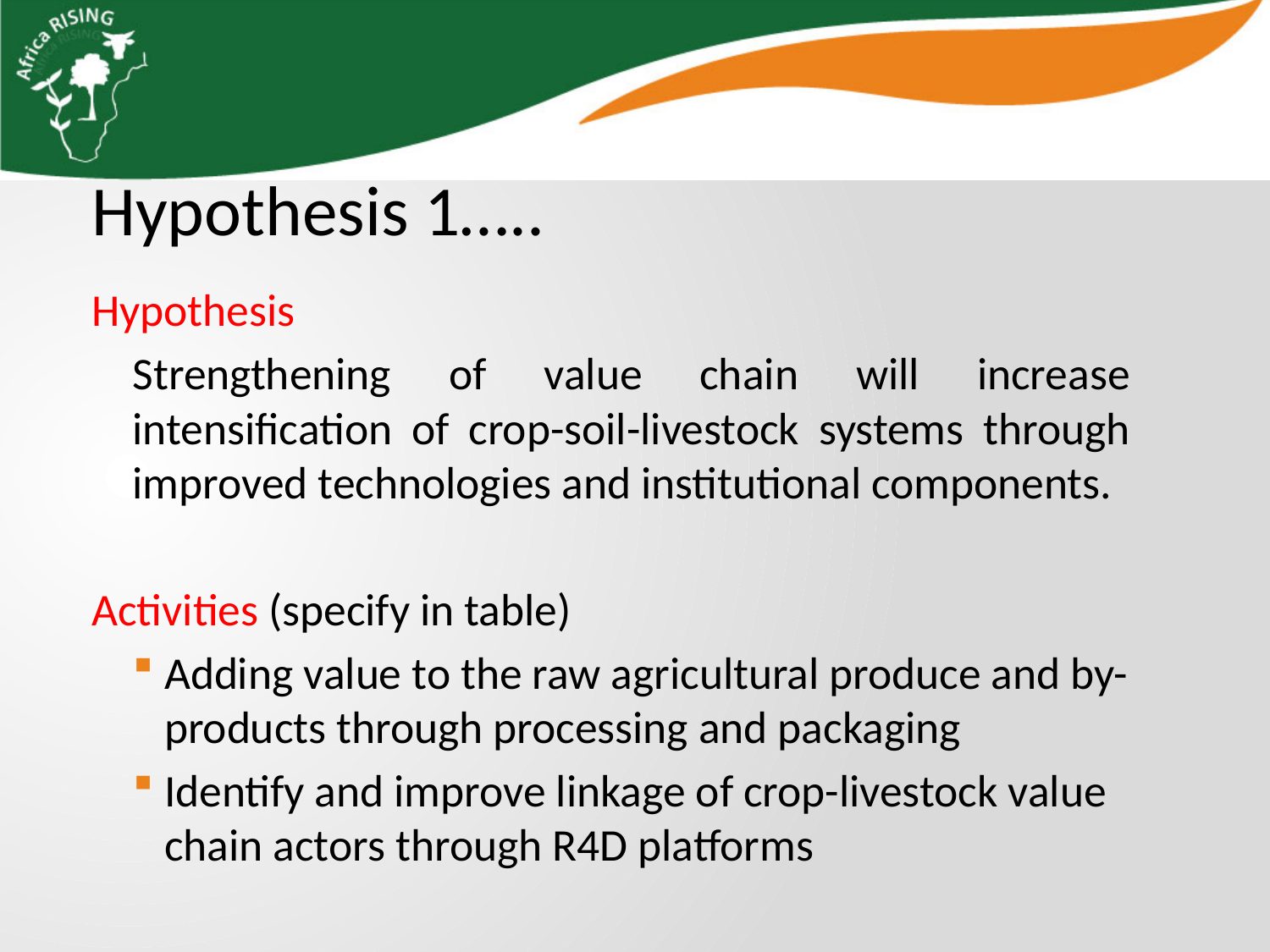

Hypothesis 1…..
Hypothesis
Strengthening of value chain will increase intensification of crop-soil-livestock systems through improved technologies and institutional components.

Activities (specify in table)
Adding value to the raw agricultural produce and by-products through processing and packaging
Identify and improve linkage of crop-livestock value chain actors through R4D platforms